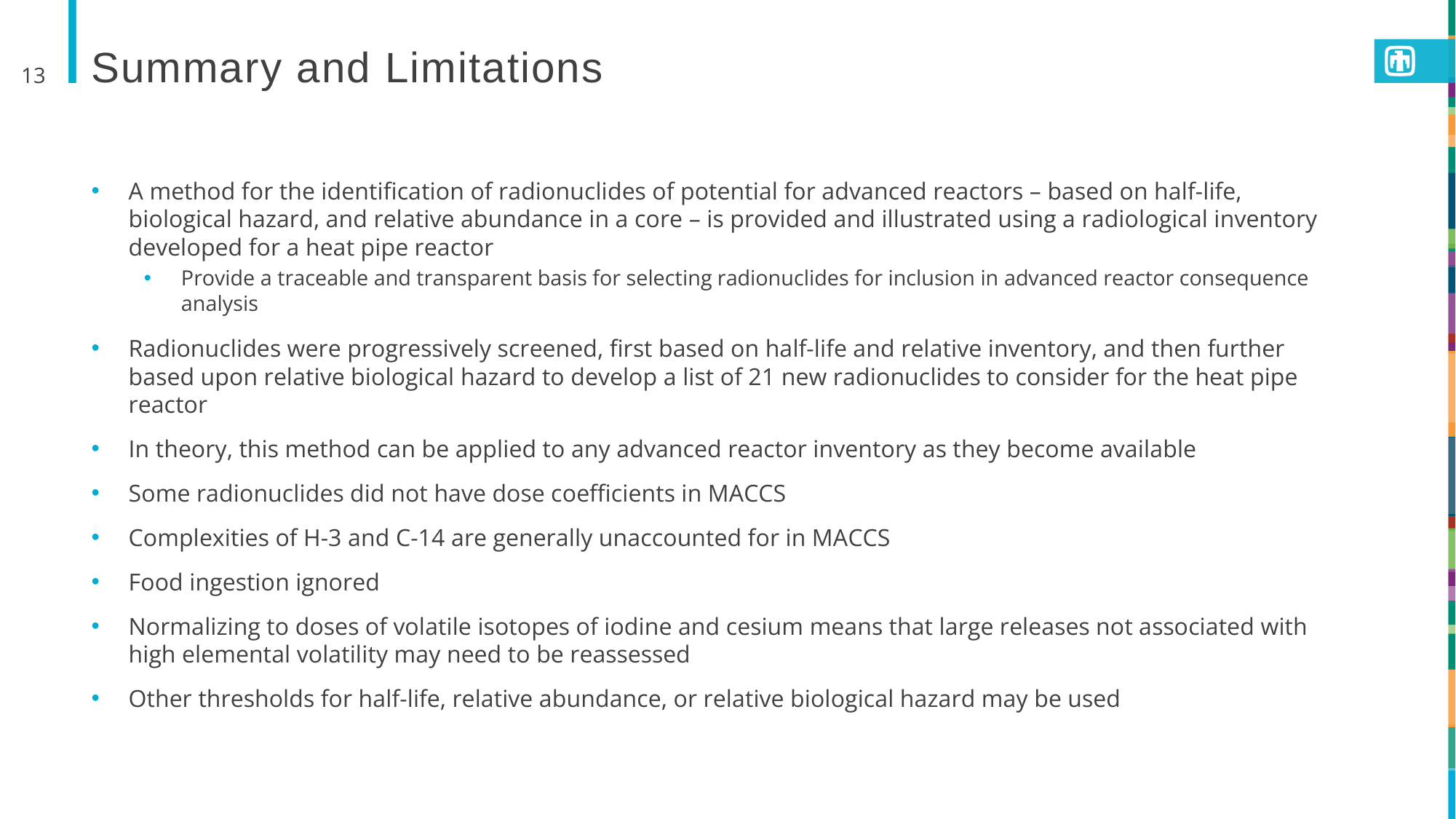

13
# Summary and Limitations
A method for the identification of radionuclides of potential for advanced reactors – based on half-life, biological hazard, and relative abundance in a core – is provided and illustrated using a radiological inventory developed for a heat pipe reactor
Provide a traceable and transparent basis for selecting radionuclides for inclusion in advanced reactor consequence analysis
Radionuclides were progressively screened, first based on half-life and relative inventory, and then further based upon relative biological hazard to develop a list of 21 new radionuclides to consider for the heat pipe reactor
In theory, this method can be applied to any advanced reactor inventory as they become available
Some radionuclides did not have dose coefficients in MACCS
Complexities of H-3 and C-14 are generally unaccounted for in MACCS
Food ingestion ignored
Normalizing to doses of volatile isotopes of iodine and cesium means that large releases not associated with high elemental volatility may need to be reassessed
Other thresholds for half-life, relative abundance, or relative biological hazard may be used